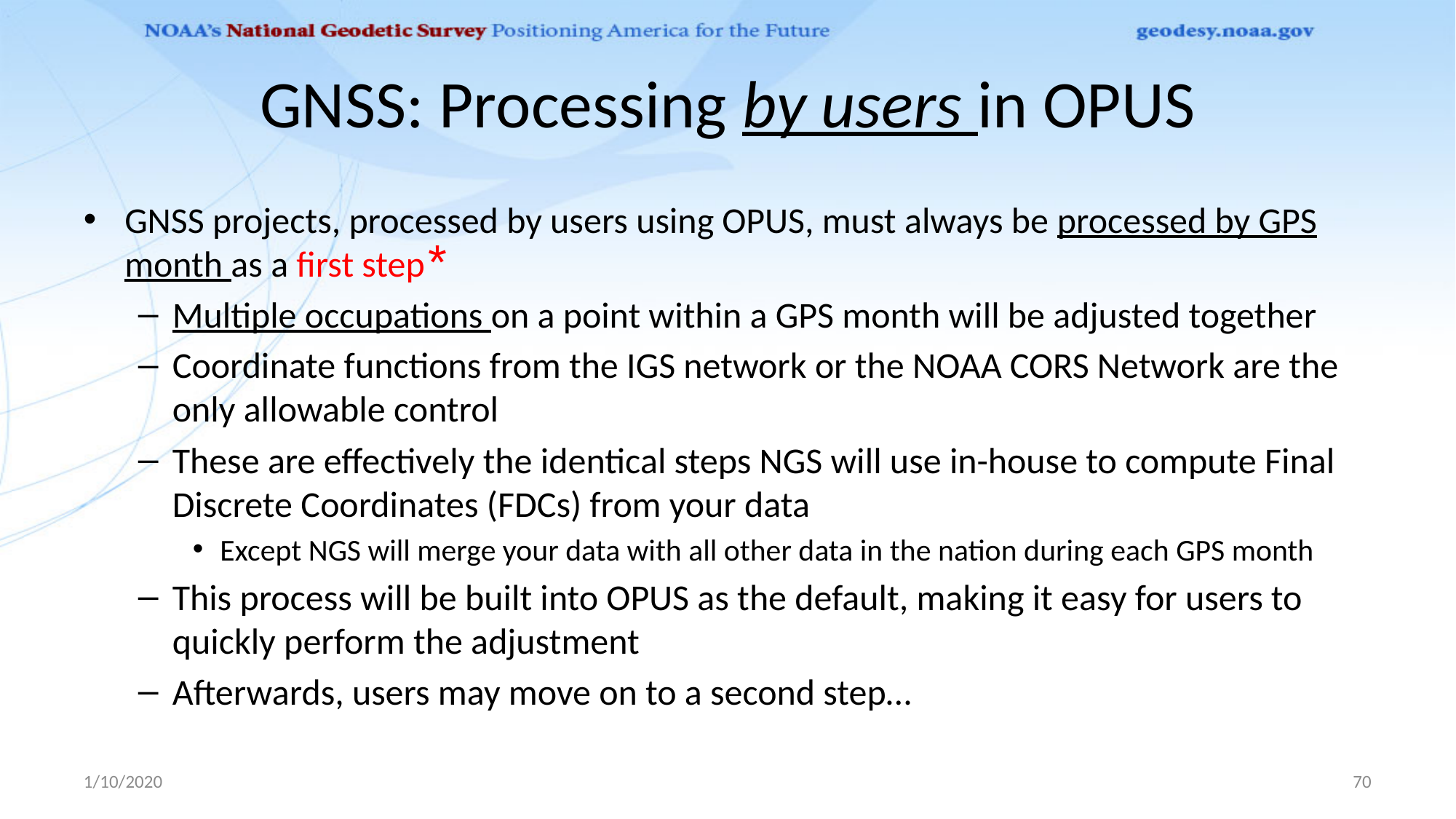

# GNSS: Processing by users in OPUS
GNSS projects, processed by users using OPUS, must always be processed by GPS month as a first step
Multiple occupations on a point within a GPS month will be adjusted together
Coordinate functions from the IGS network or the NOAA CORS Network are the only allowable control
These are effectively the identical steps NGS will use in-house to compute Final Discrete Coordinates (FDCs) from your data
Except NGS will merge your data with all other data in the nation during each GPS month
This process will be built into OPUS as the default, making it easy for users to quickly perform the adjustment
Afterwards, users may move on to a second step…

*
1/10/2020
70